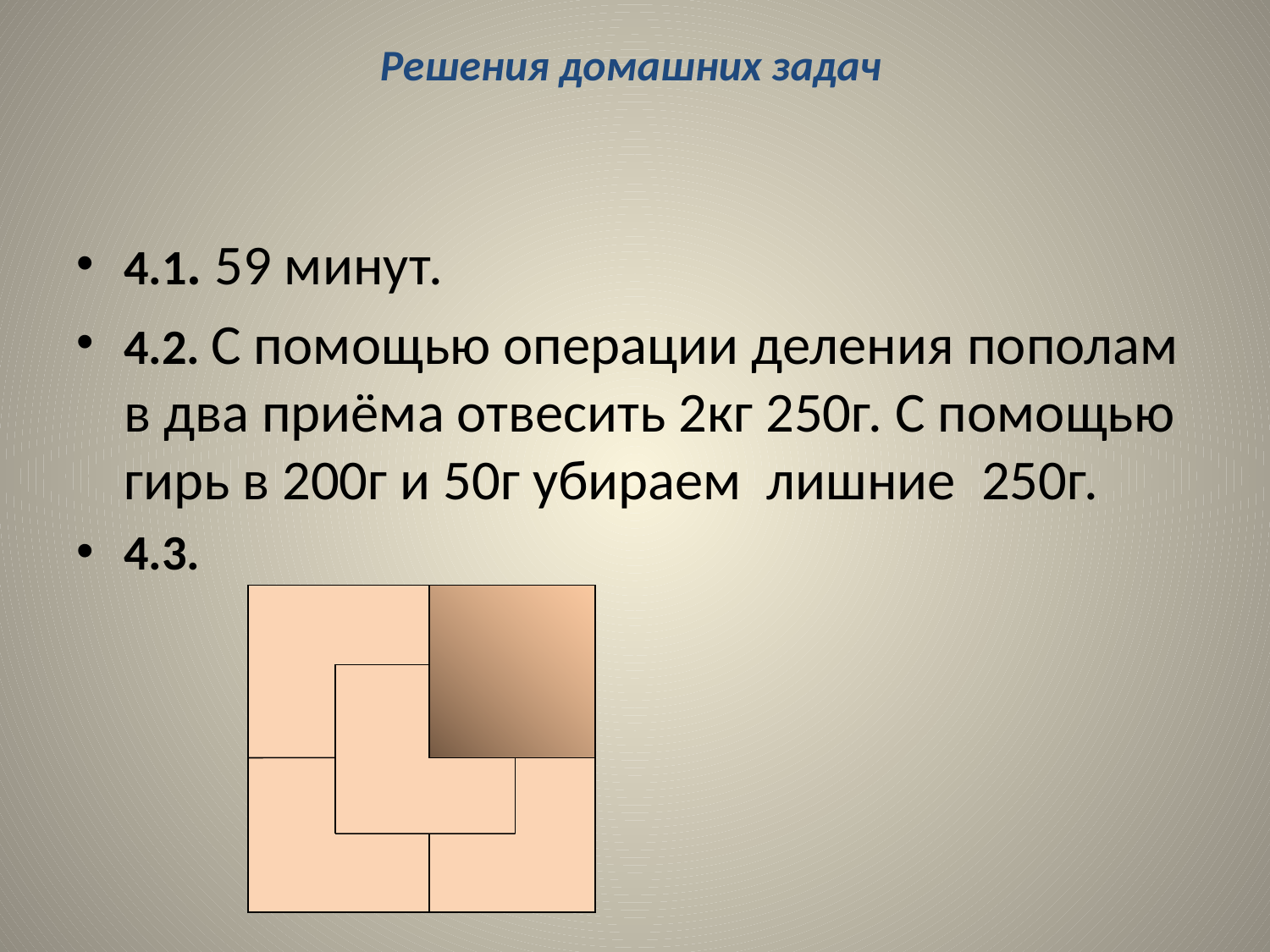

# Решения домашних задач
4.1. 59 минут.
4.2. С помощью операции деления пополам в два приёма отвесить 2кг 250г. С помощью гирь в 200г и 50г убираем  лишние  250г.
4.3.